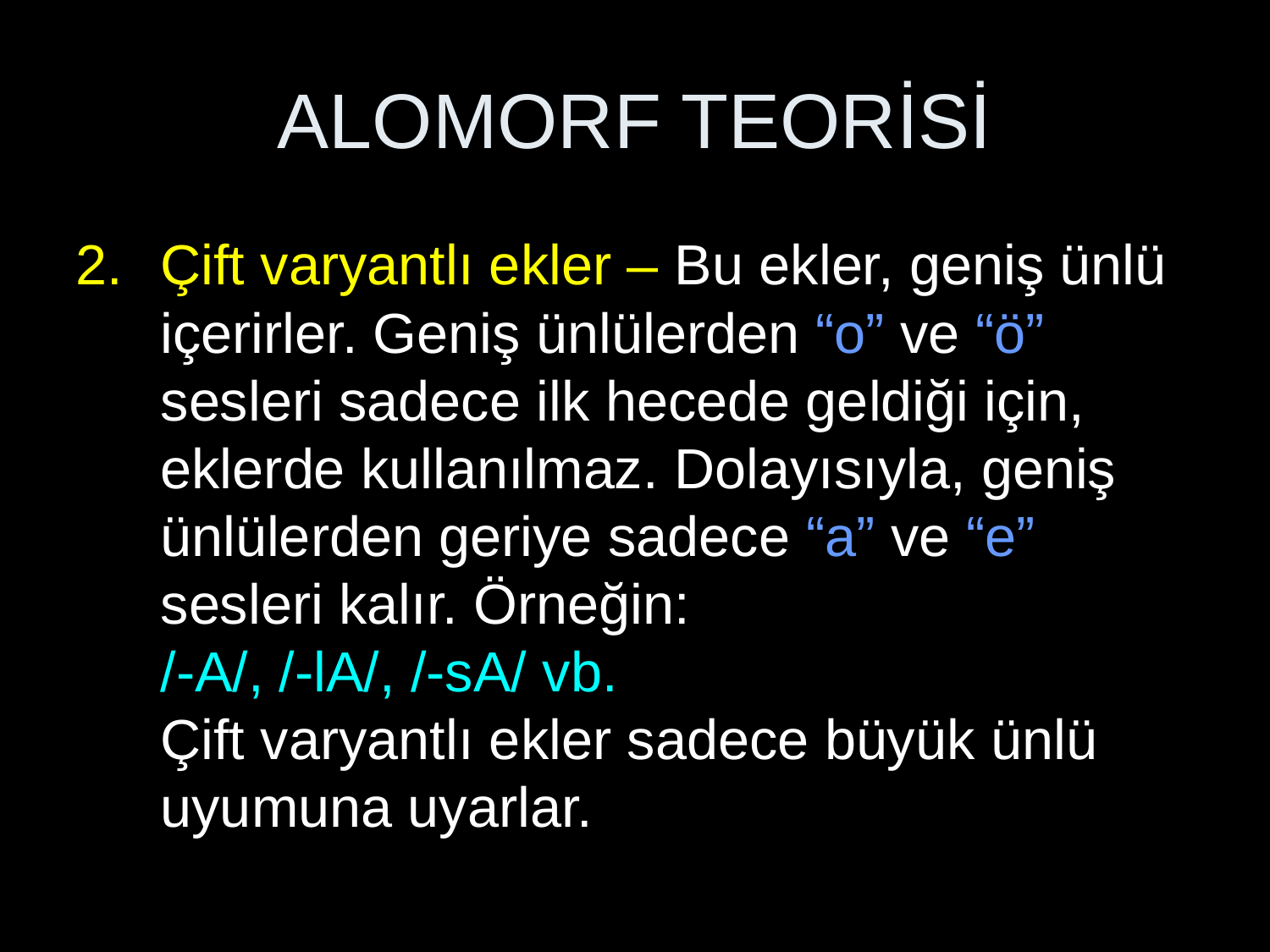

# ALOMORF TEORİSİ
Çift varyantlı ekler – Bu ekler, geniş ünlü içerirler. Geniş ünlülerden “o” ve “ö” sesleri sadece ilk hecede geldiği için, eklerde kullanılmaz. Dolayısıyla, geniş ünlülerden geriye sadece “a” ve “e” sesleri kalır. Örneğin:
/-A/, /-lA/, /-sA/ vb.
Çift varyantlı ekler sadece büyük ünlü uyumuna uyarlar.